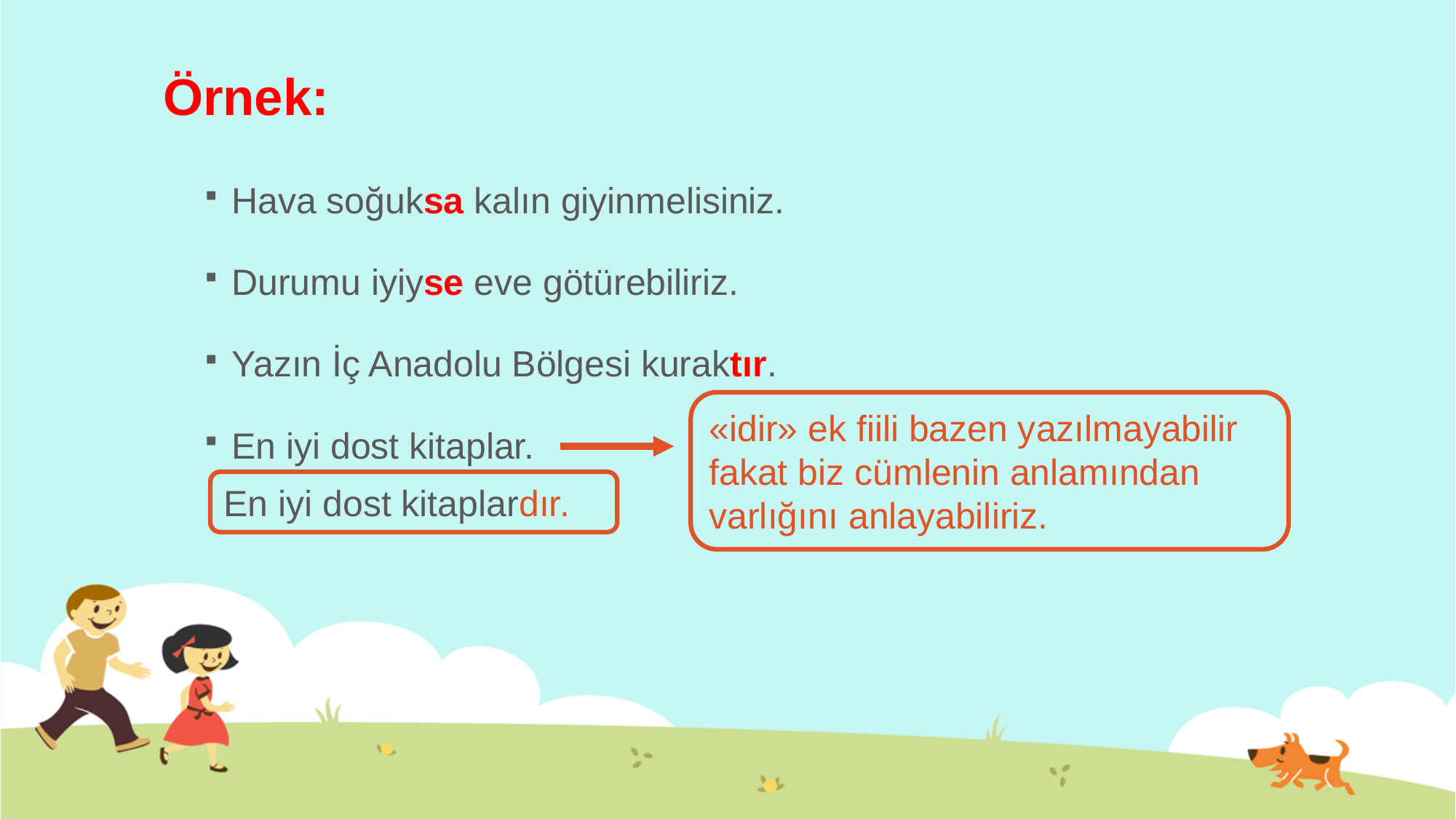

# Örnek:
Hava soğuksa kalın giyinmelisiniz.
Durumu iyiyse eve götürebiliriz.
Yazın İç Anadolu Bölgesi kuraktır.
«idir» ek fiili bazen yazılmayabilir fakat biz cümlenin anlamından varlığını anlayabiliriz.
En iyi dost kitaplar.
En iyi dost kitaplardır.